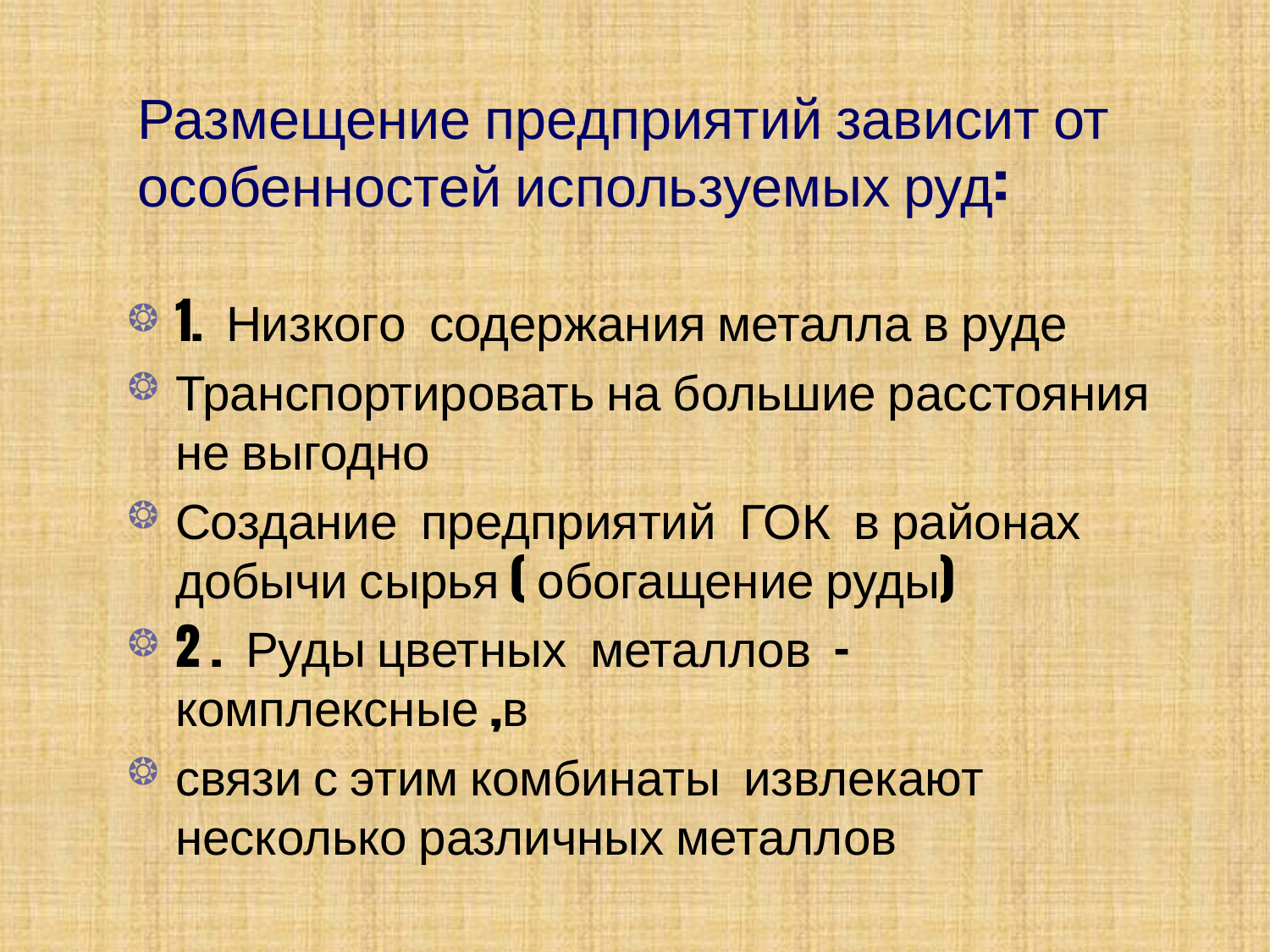

# Размещение предприятий зависит от   особенностей используемых руд:
1.  Низкого  содержания металла в руде
Транспортировать на большие расстояния не выгодно
Создание  предприятий  ГОК  в районах добычи сырья ( обогащение руды)
2 .  Руды цветных  металлов  - комплексные ,в
связи с этим комбинаты  извлекают несколько различных металлов